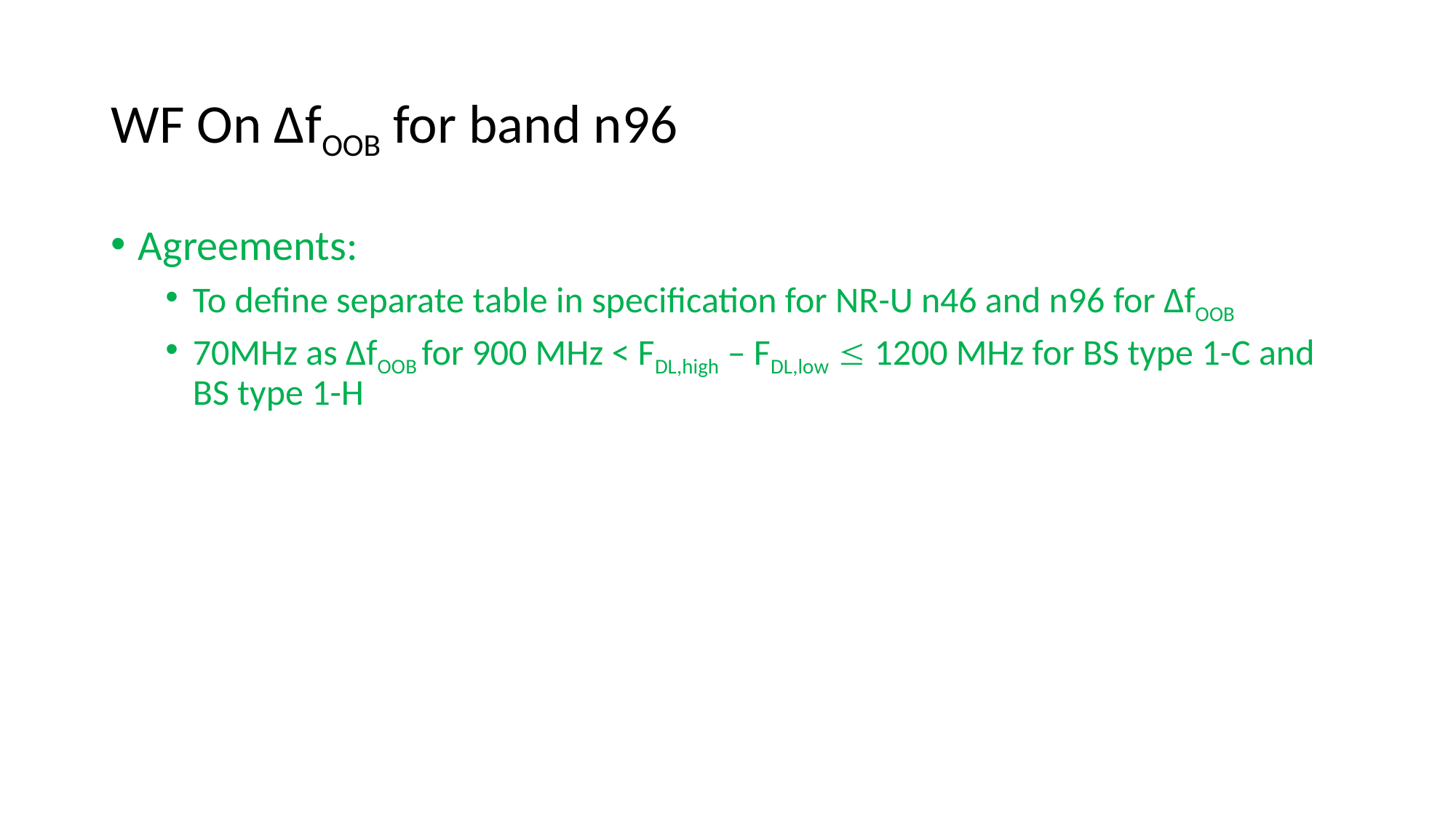

# WF On ΔfOOB for band n96
Agreements:
To define separate table in specification for NR-U n46 and n96 for ΔfOOB
70MHz as ΔfOOB for 900 MHz < FDL,high – FDL,low ≤ 1200 MHz for BS type 1-C and BS type 1-H